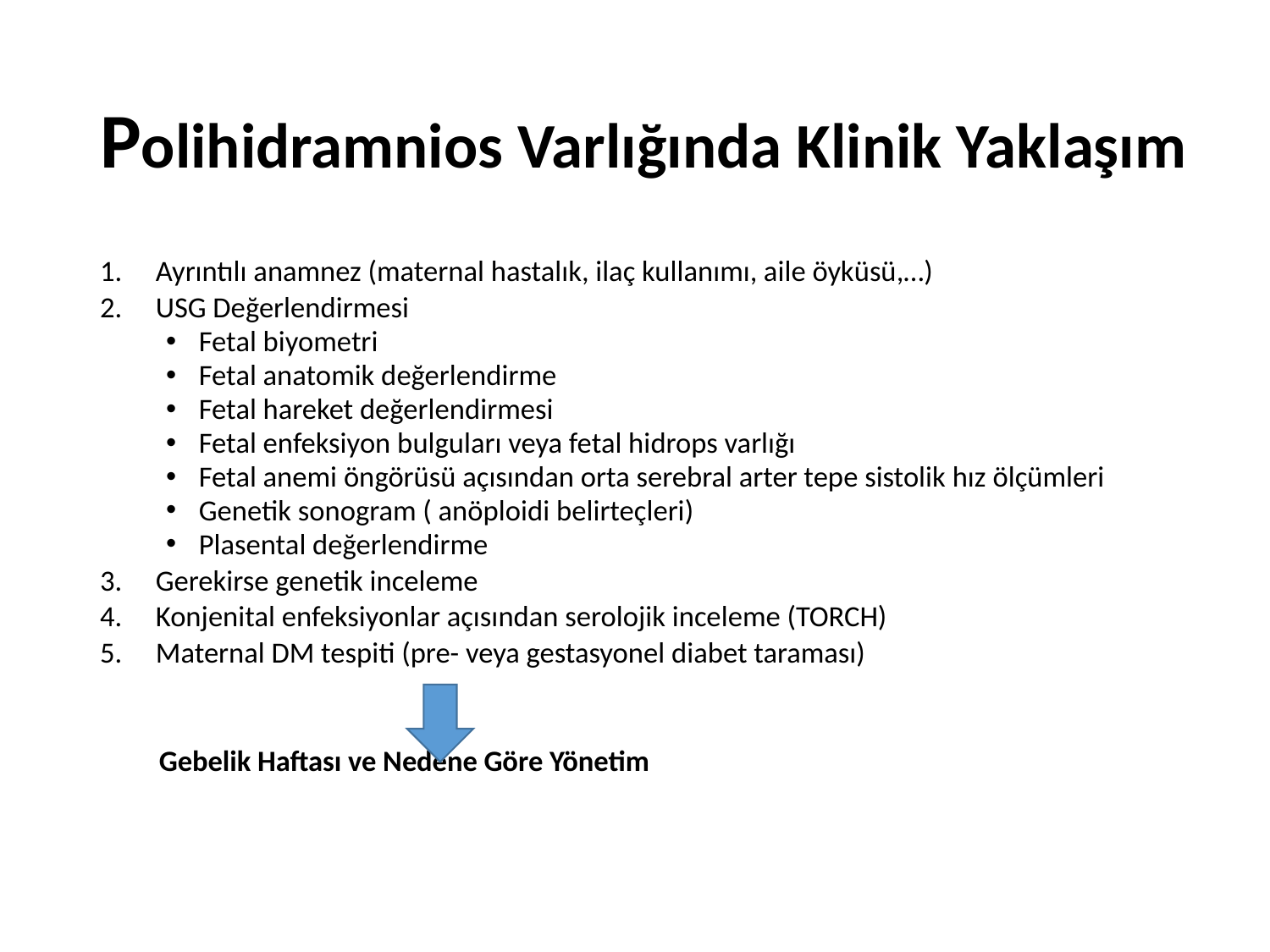

# Polihidramnios Varlığında Klinik Yaklaşım
Ayrıntılı anamnez (maternal hastalık, ilaç kullanımı, aile öyküsü,…)
USG Değerlendirmesi
Fetal biyometri
Fetal anatomik değerlendirme
Fetal hareket değerlendirmesi
Fetal enfeksiyon bulguları veya fetal hidrops varlığı
Fetal anemi öngörüsü açısından orta serebral arter tepe sistolik hız ölçümleri
Genetik sonogram ( anöploidi belirteçleri)
Plasental değerlendirme
Gerekirse genetik inceleme
Konjenital enfeksiyonlar açısından serolojik inceleme (TORCH)
Maternal DM tespiti (pre- veya gestasyonel diabet taraması)

         Gebelik Haftası ve Nedene Göre Yönetim